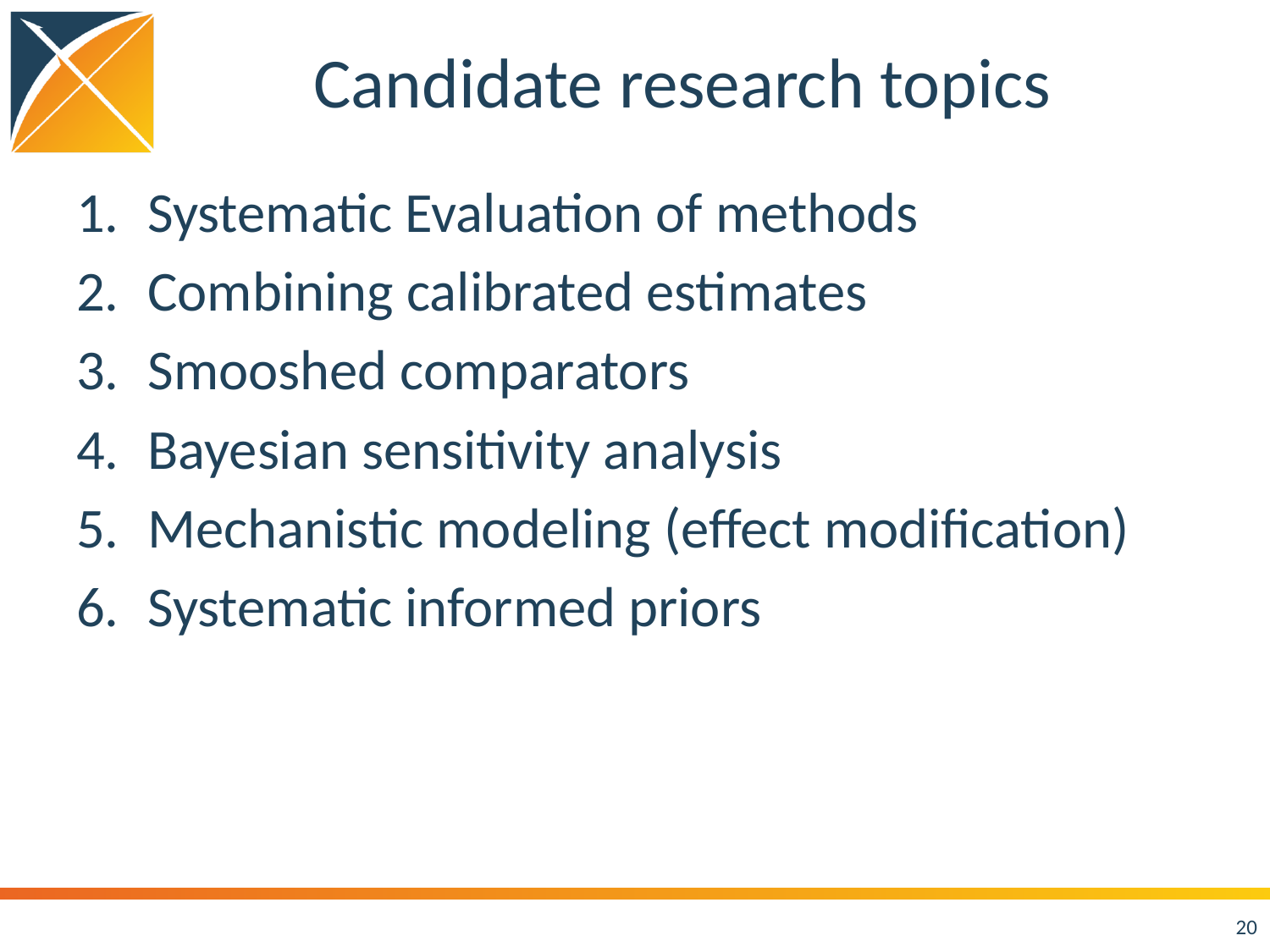

# Candidate research topics
Systematic Evaluation of methods
Combining calibrated estimates
Smooshed comparators
Bayesian sensitivity analysis
Mechanistic modeling (effect modification)
Systematic informed priors

20